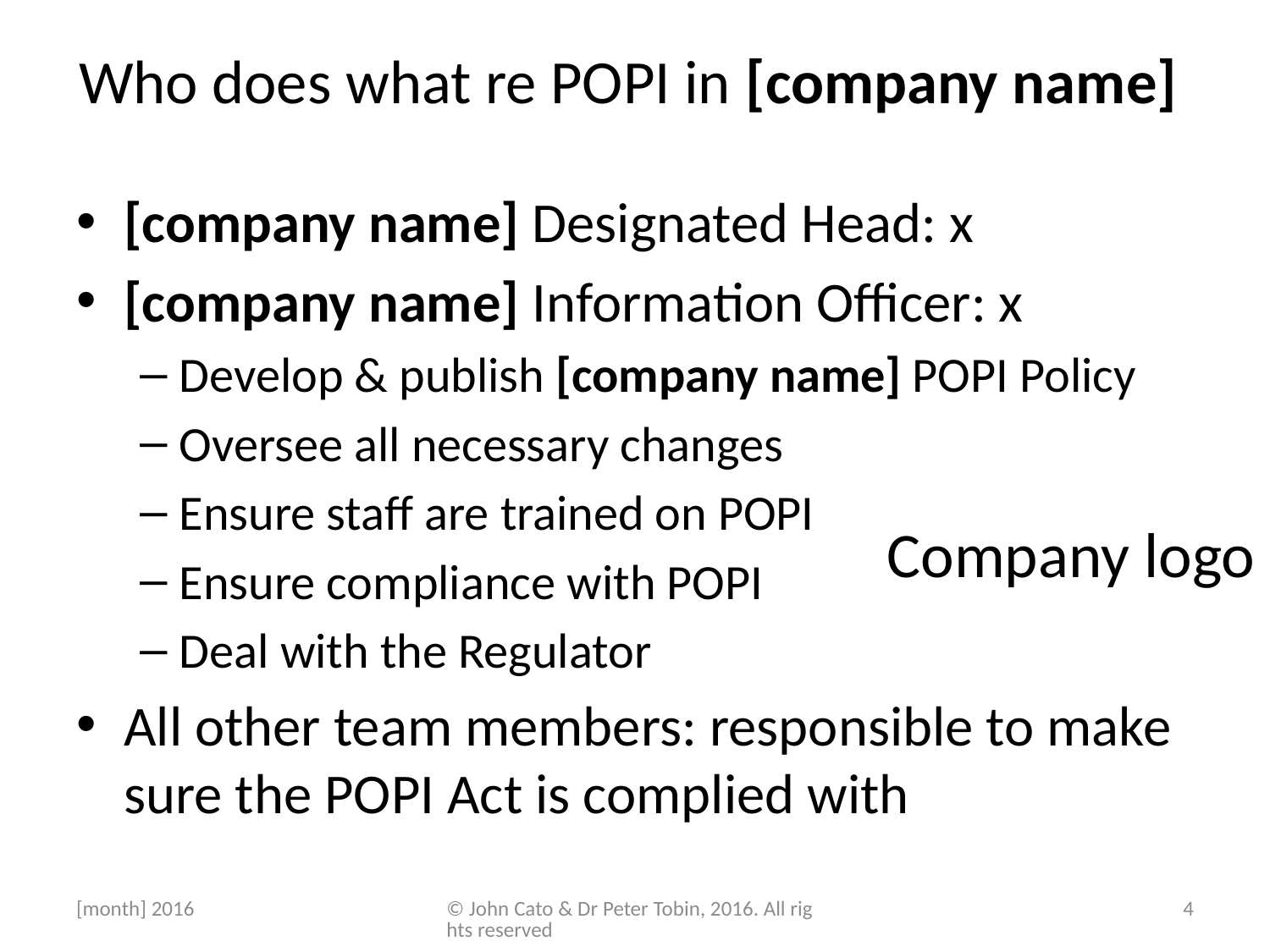

# Who does what re POPI in [company name]
[company name] Designated Head: x
[company name] Information Officer: x
Develop & publish [company name] POPI Policy
Oversee all necessary changes
Ensure staff are trained on POPI
Ensure compliance with POPI
Deal with the Regulator
All other team members: responsible to make sure the POPI Act is complied with
Company logo
[month] 2016
© John Cato & Dr Peter Tobin, 2016. All rights reserved
4